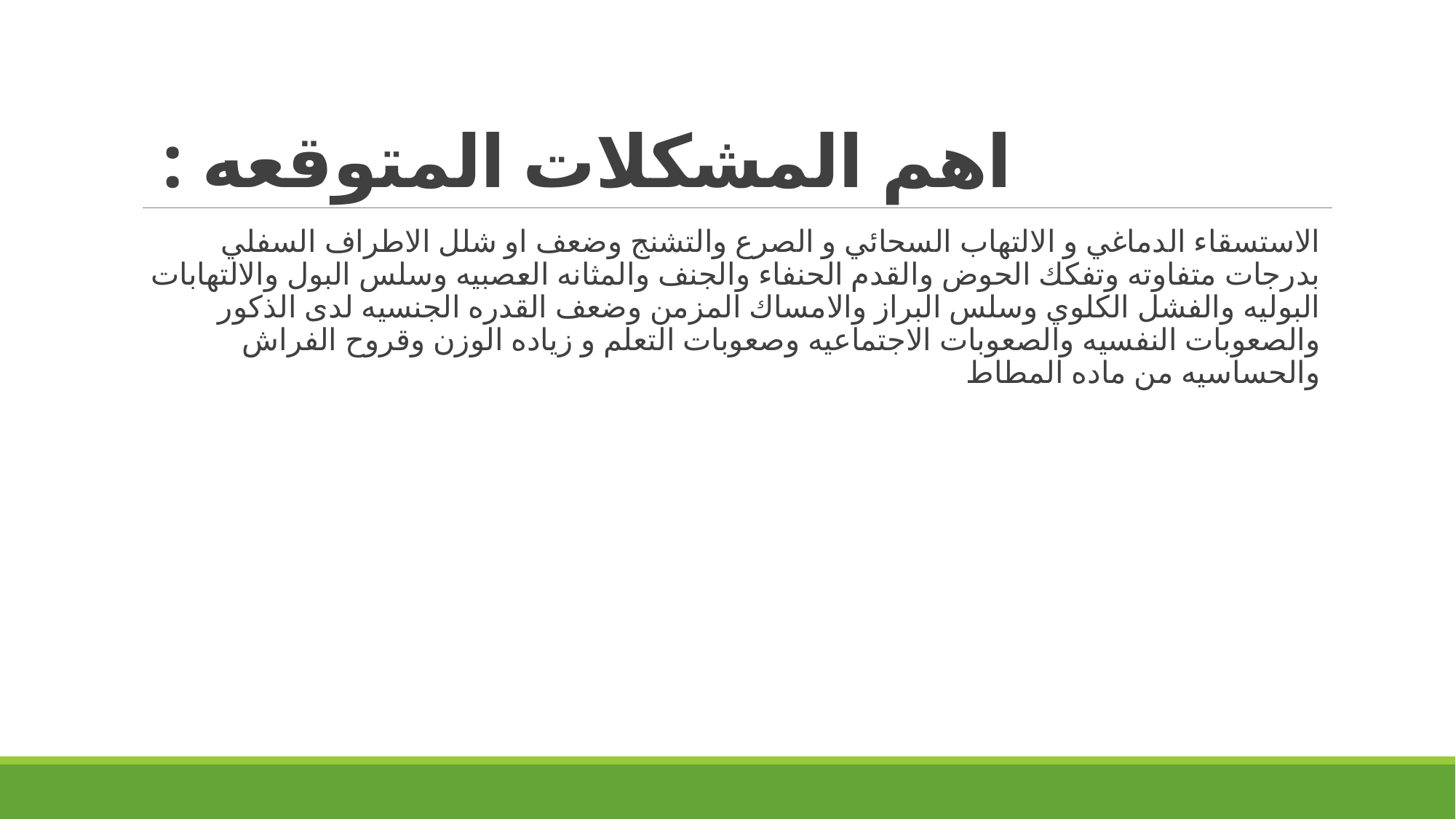

# اهم المشكلات المتوقعه :
الاستسقاء الدماغي و الالتهاب السحائي و الصرع والتشنج وضعف او شلل الاطراف السفلي بدرجات متفاوته وتفكك الحوض والقدم الحنفاء والجنف والمثانه العصبيه وسلس البول والالتهابات البوليه والفشل الكلوي وسلس البراز والامساك المزمن وضعف القدره الجنسيه لدى الذكور والصعوبات النفسيه والصعوبات الاجتماعيه وصعوبات التعلم و زياده الوزن وقروح الفراش والحساسيه من ماده المطاط